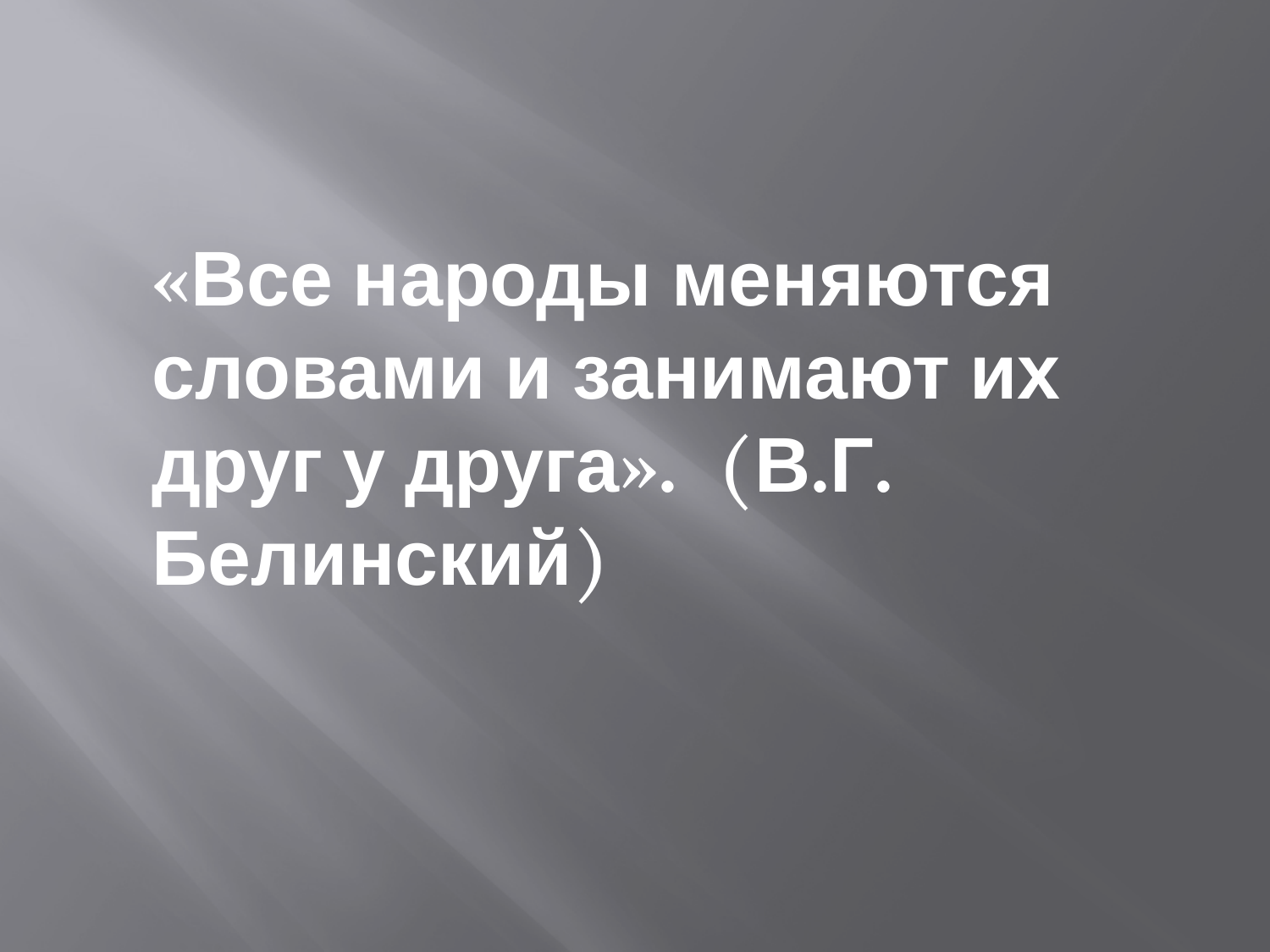

#
	«Все народы меняются словами и занимают их друг у друга».  (В.Г. Белинский)